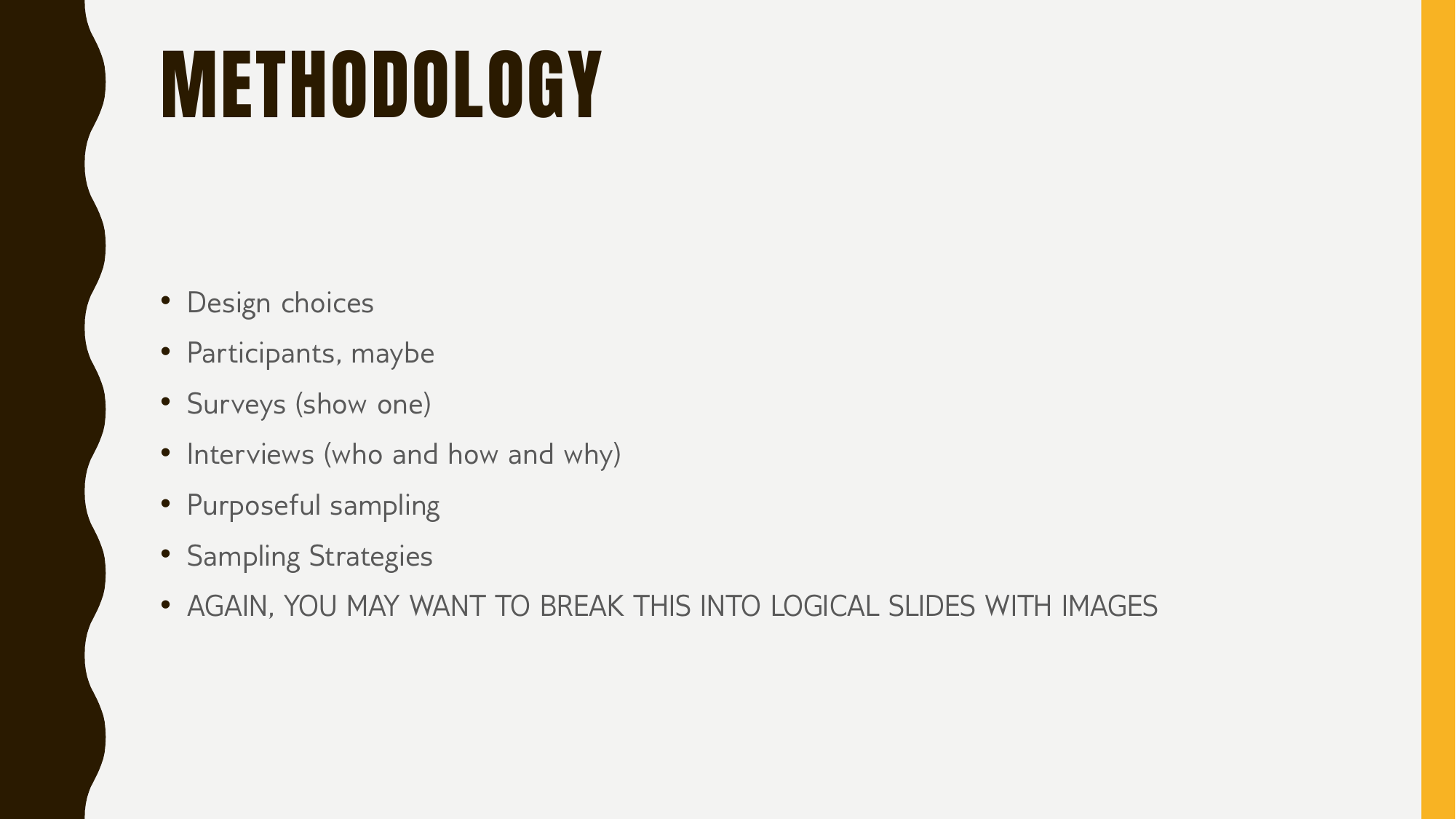

# Methodology
Design choices
Participants, maybe
Surveys (show one)
Interviews (who and how and why)
Purposeful sampling
Sampling Strategies
AGAIN, YOU MAY WANT TO BREAK THIS INTO LOGICAL SLIDES WITH IMAGES